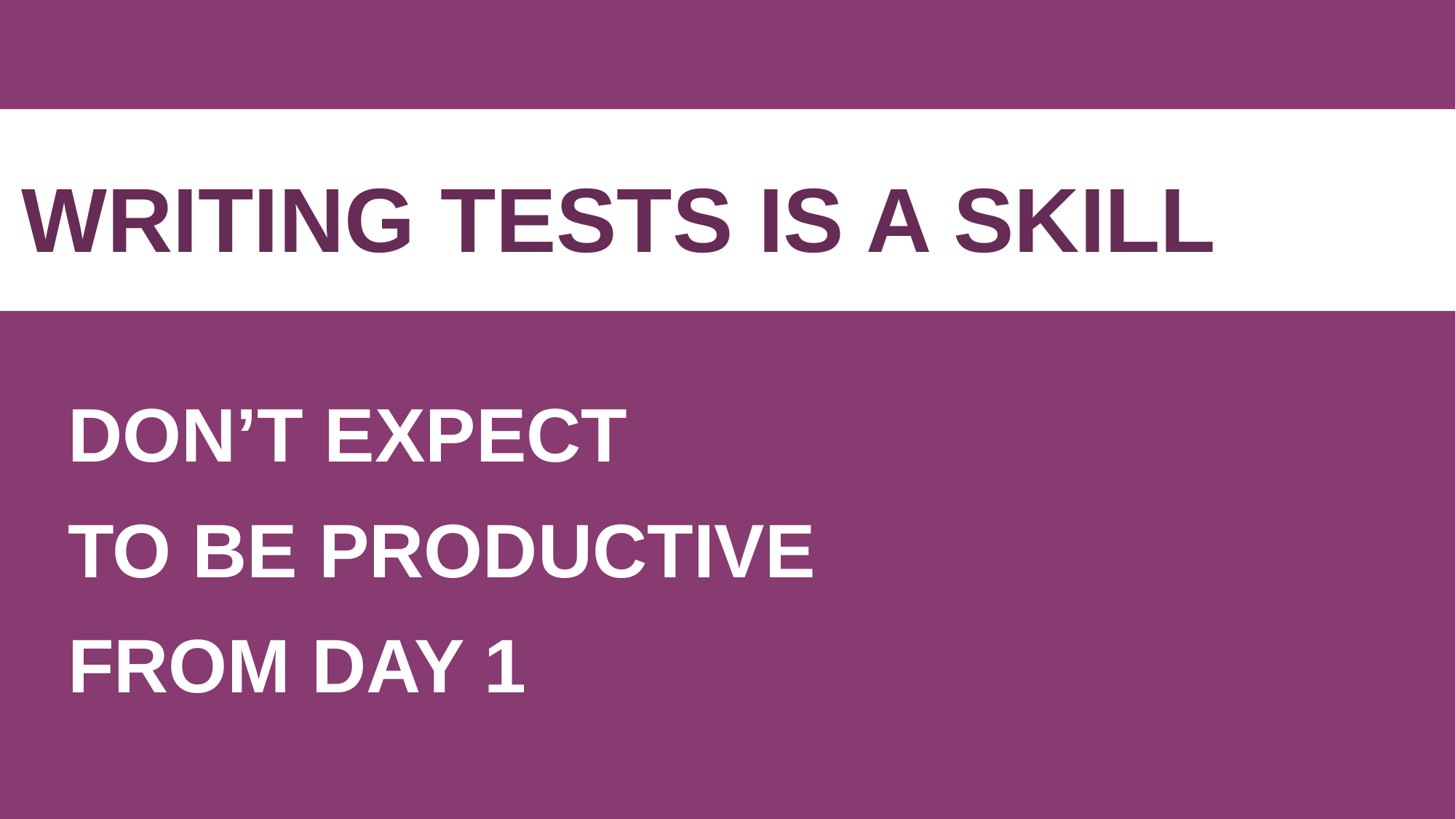

# WRITING TESTS IS A SKILL
DON’T EXPECT
TO BE PRODUCTIVE
FROM DAY 1